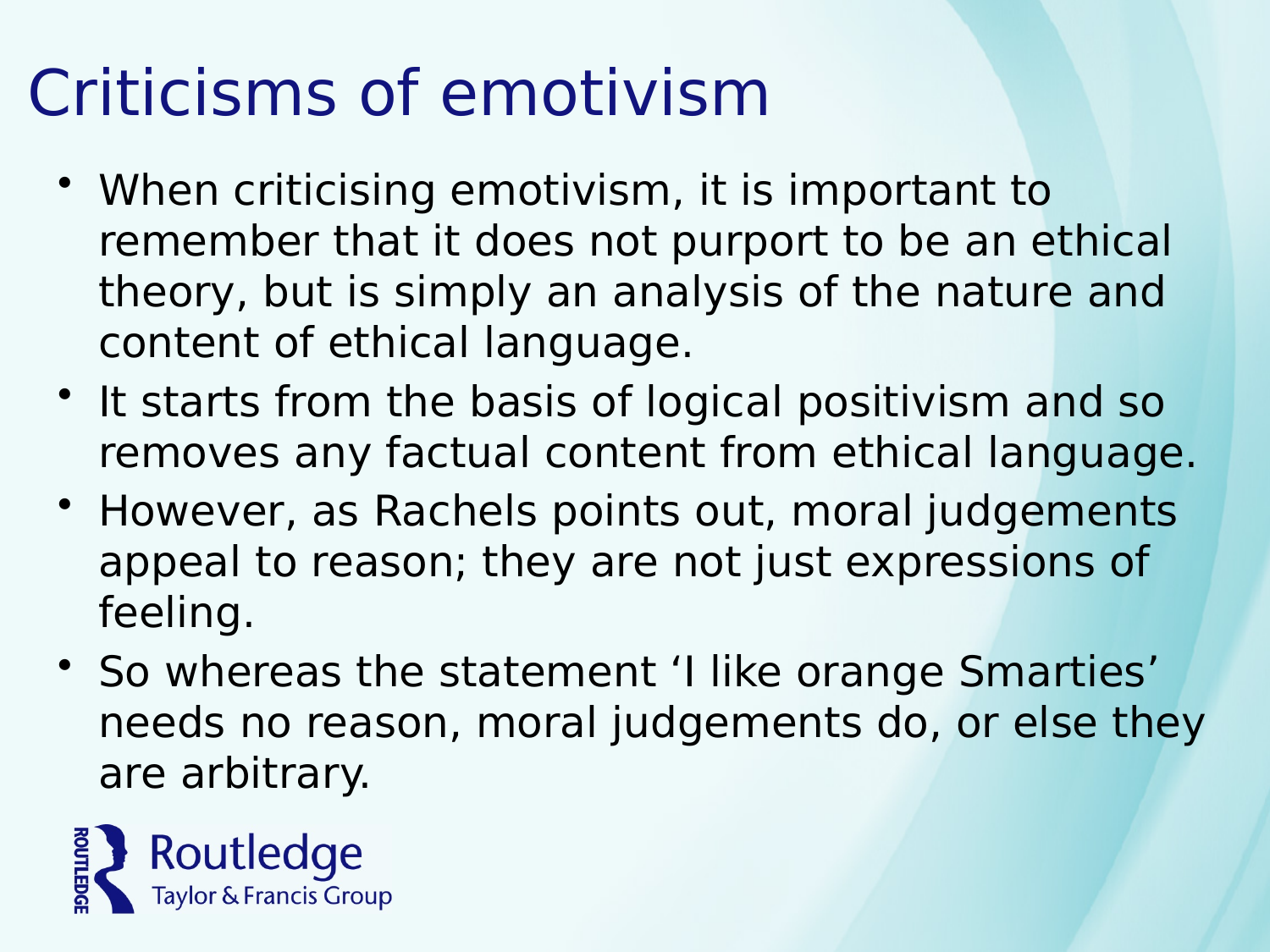

# Criticisms of emotivism
When criticising emotivism, it is important to remember that it does not purport to be an ethical theory, but is simply an analysis of the nature and content of ethical language.
It starts from the basis of logical positivism and so removes any factual content from ethical language.
However, as Rachels points out, moral judgements appeal to reason; they are not just expressions of feeling.
So whereas the statement ‘I like orange Smarties’ needs no reason, moral judgements do, or else they are arbitrary.